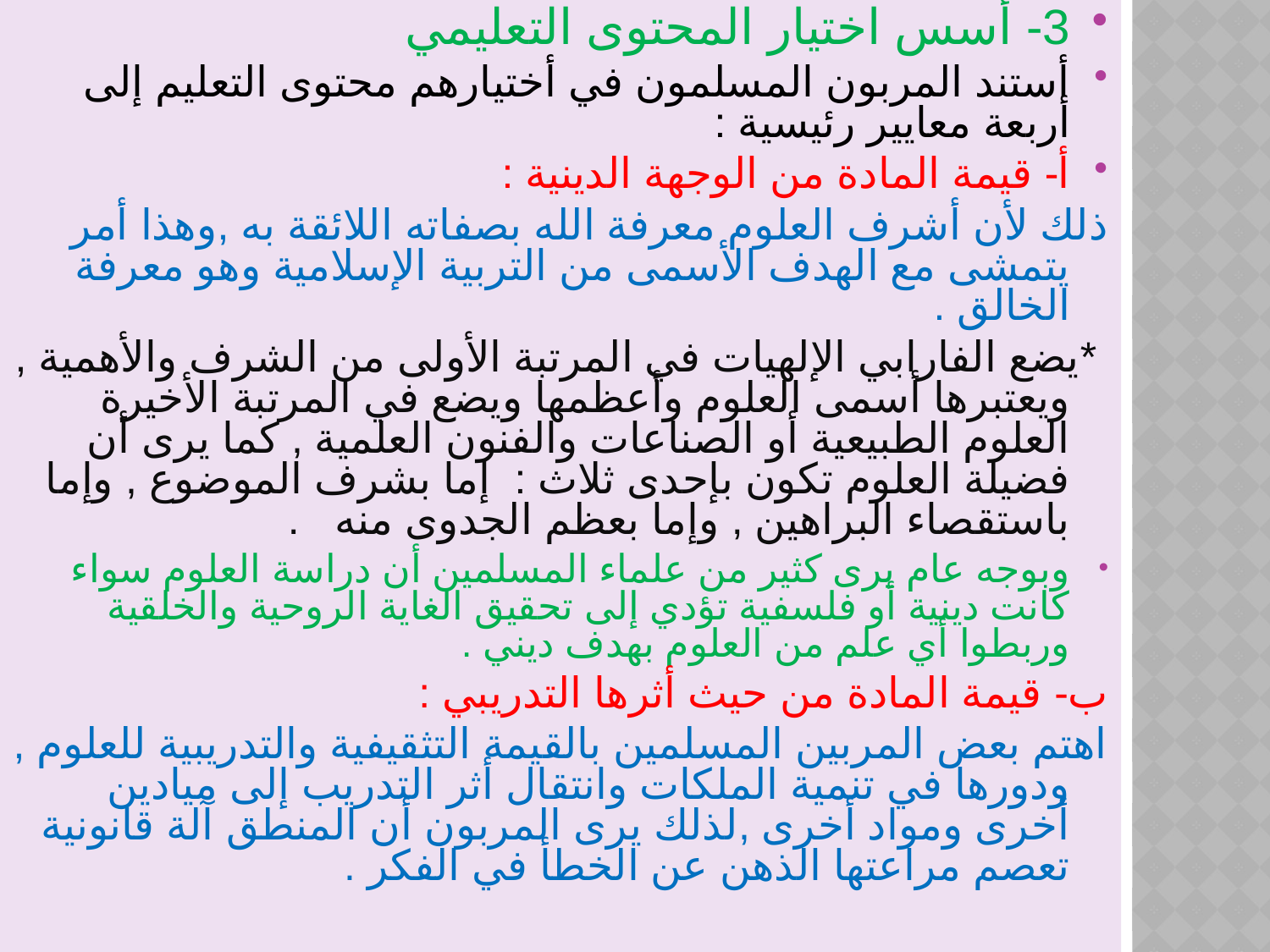

3- أسس اختيار المحتوى التعليمي
أستند المربون المسلمون في أختيارهم محتوى التعليم إلى أربعة معايير رئيسية :
أ- قيمة المادة من الوجهة الدينية :
ذلك لأن أشرف العلوم معرفة الله بصفاته اللائقة به ,وهذا أمر يتمشى مع الهدف الأسمى من التربية الإسلامية وهو معرفة الخالق .
 *يضع الفارابي الإلهيات في المرتبة الأولى من الشرف والأهمية , ويعتبرها أسمى العلوم وأعظمها ويضع في المرتبة الأخيرة العلوم الطبيعية أو الصناعات والفنون العلمية , كما يرى أن فضيلة العلوم تكون بإحدى ثلاث :  إما بشرف الموضوع , وإما باستقصاء البراهين , وإما بعظم الجدوى منه   .
وبوجه عام يرى كثير من علماء المسلمين أن دراسة العلوم سواء كانت دينية أو فلسفية تؤدي إلى تحقيق الغاية الروحية والخلقية وربطوا أي علم من العلوم بهدف ديني .
ب- قيمة المادة من حيث أثرها التدريبي :
اهتم بعض المربين المسلمين بالقيمة التثقيفية والتدريبية للعلوم , ودورها في تنمية الملكات وانتقال أثر التدريب إلى ميادين أخرى ومواد أخرى ,لذلك يرى المربون أن المنطق آلة قانونية تعصم مراعتها الذهن عن الخطأ في الفكر .